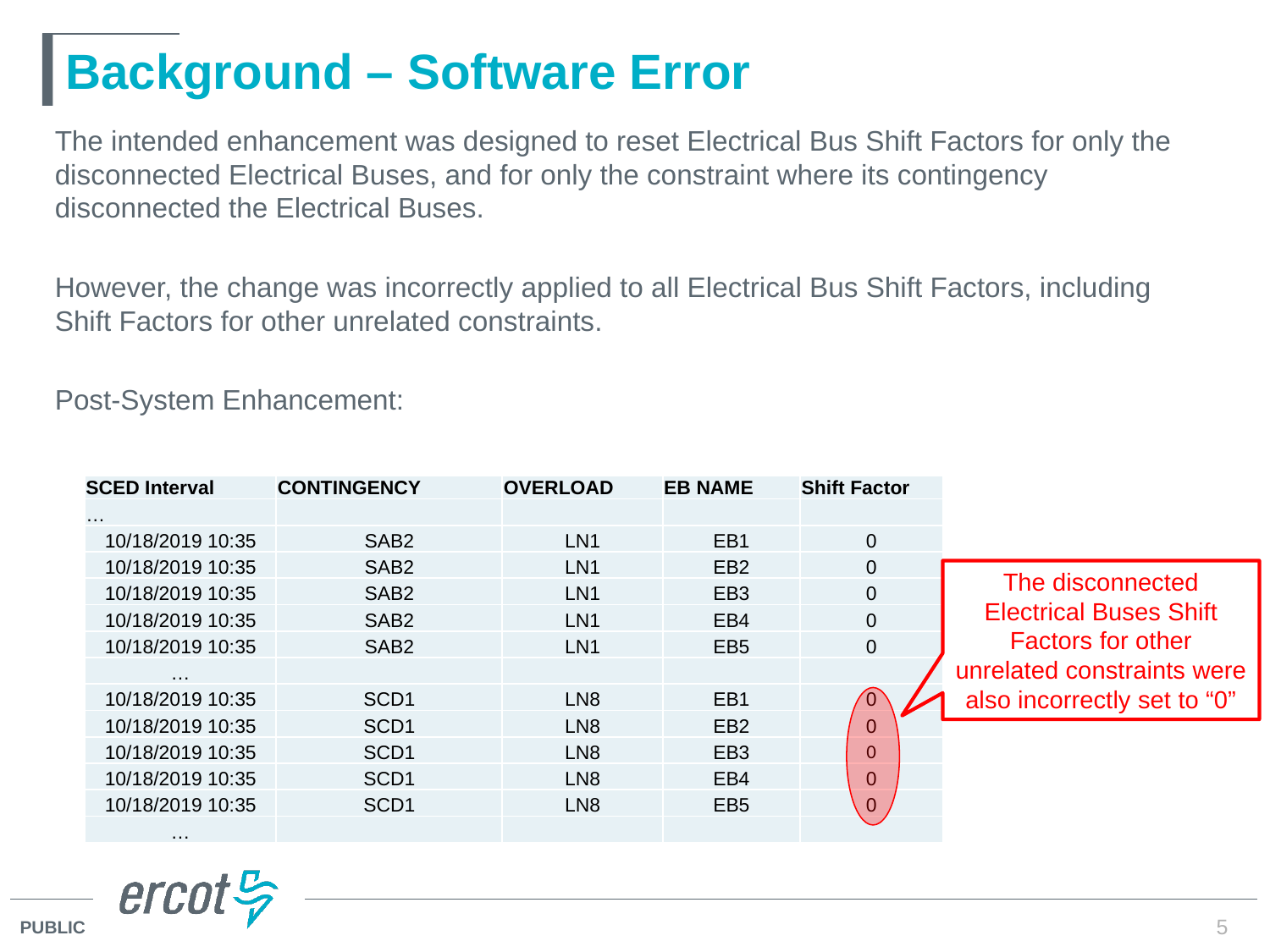

# Background – Software Error
The intended enhancement was designed to reset Electrical Bus Shift Factors for only the disconnected Electrical Buses, and for only the constraint where its contingency disconnected the Electrical Buses.

However, the change was incorrectly applied to all Electrical Bus Shift Factors, including Shift Factors for other unrelated constraints.

Post-System Enhancement:

| SCED Interval | CONTINGENCY | OVERLOAD | EB NAME | Shift Factor |
| --- | --- | --- | --- | --- |
| … |  |  |  |  |
| 10/18/2019 10:35 | SAB2 | LN1 | EB1 | 0 |
| 10/18/2019 10:35 | SAB2 | LN1 | EB2 | 0 |
| 10/18/2019 10:35 | SAB2 | LN1 | EB3 | 0 |
| 10/18/2019 10:35 | SAB2 | LN1 | EB4 | 0 |
| 10/18/2019 10:35 | SAB2 | LN1 | EB5 | 0 |
| … |  |  |  |  |
| 10/18/2019 10:35 | SCD1 | LN8 | EB1 | 0 |
| 10/18/2019 10:35 | SCD1 | LN8 | EB2 | 0 |
| 10/18/2019 10:35 | SCD1 | LN8 | EB3 | 0 |
| 10/18/2019 10:35 | SCD1 | LN8 | EB4 | 0 |
| 10/18/2019 10:35 | SCD1 | LN8 | EB5 | 0 |
| … |  |  |  |  |
The disconnected Electrical Buses Shift Factors for other unrelated constraints were also incorrectly set to “0”

5